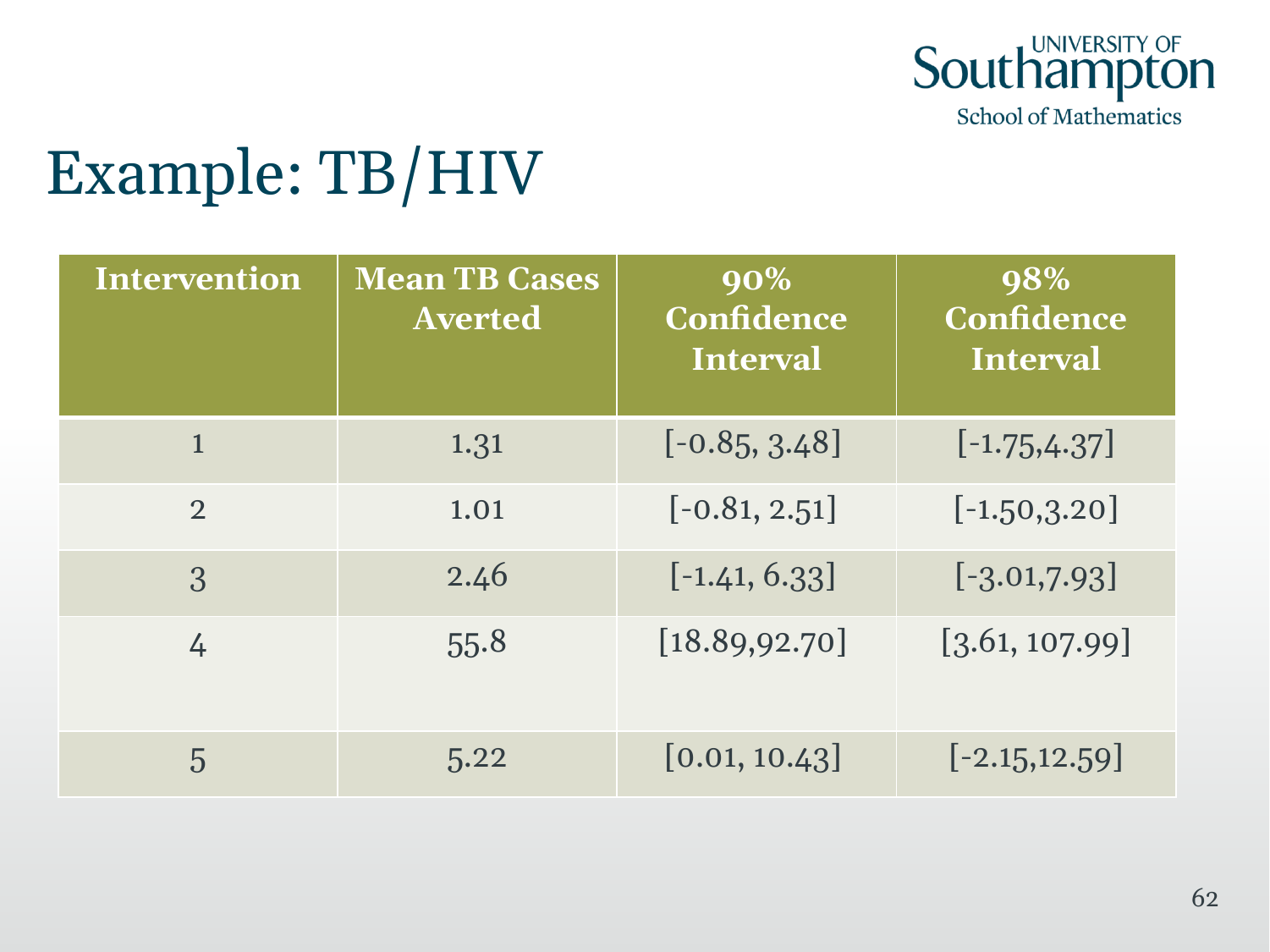

# Example: TB/HIV
| Intervention | Mean TB Cases Averted | 90% Confidence Interval | 98% Confidence Interval |
| --- | --- | --- | --- |
| 1 | 1.31 | [-0.85, 3.48] | [-1.75,4.37] |
| 2 | 1.01 | [-0.81, 2.51] | [-1.50,3.20] |
| 3 | 2.46 | [-1.41, 6.33] | [-3.01,7.93] |
| 4 | 55.8 | [18.89,92.70] | [3.61, 107.99] |
| 5 | 5.22 | [0.01, 10.43] | [-2.15,12.59] |
62